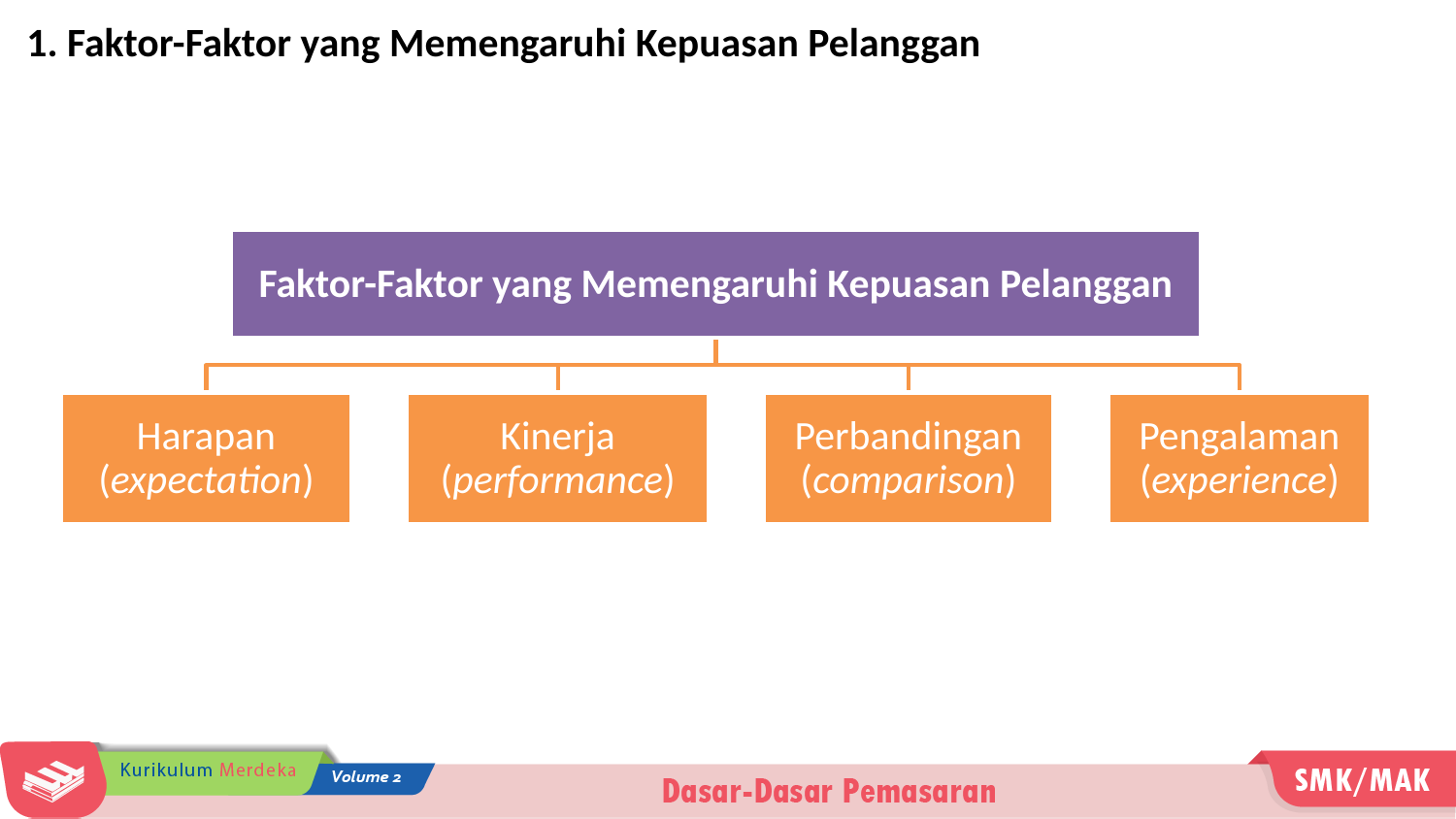

1. Faktor-Faktor yang Memengaruhi Kepuasan Pelanggan
Faktor-Faktor yang Memengaruhi Kepuasan Pelanggan
Harapan (expectation)
Kinerja (performance)
Perbandingan (comparison)
Pengalaman (experience)